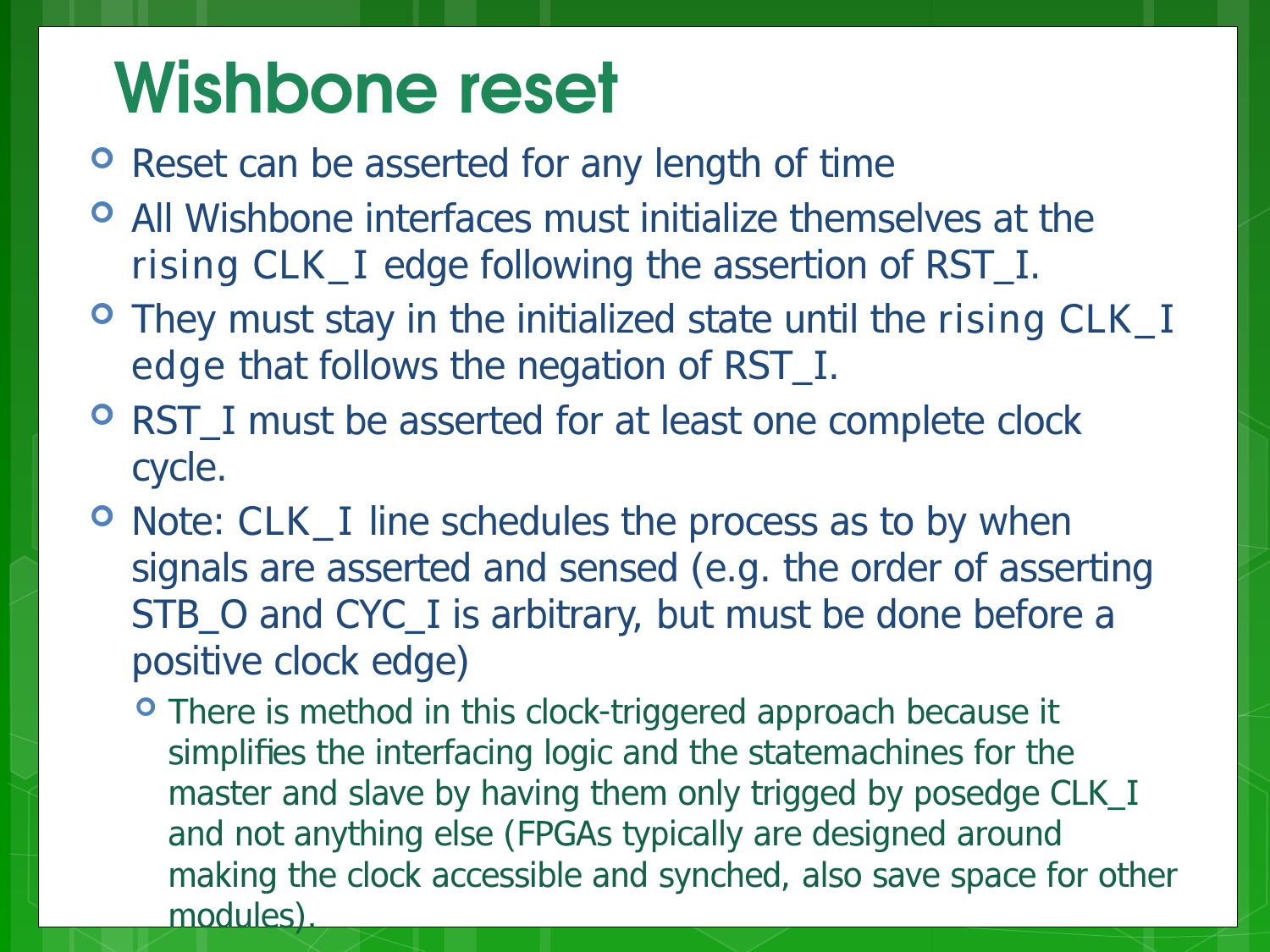

# Wishbone reset
Reset can be asserted for any length of time
All Wishbone interfaces must initialize themselves at the rising CLK_I edge following the assertion of RST_I.
They must stay in the initialized state until the rising CLK_I edge that follows the negation of RST_I.
RST_I must be asserted for at least one complete clock cycle.
Note: CLK_I line schedules the process as to by when signals are asserted and sensed (e.g. the order of asserting STB_O and CYC_I is arbitrary, but must be done before a positive clock edge)
There is method in this clock-triggered approach because it simplifies the interfacing logic and the statemachines for the master and slave by having them only trigged by posedge CLK_I and not anything else (FPGAs typically are designed around making the clock accessible and synched, also save space for other modules).